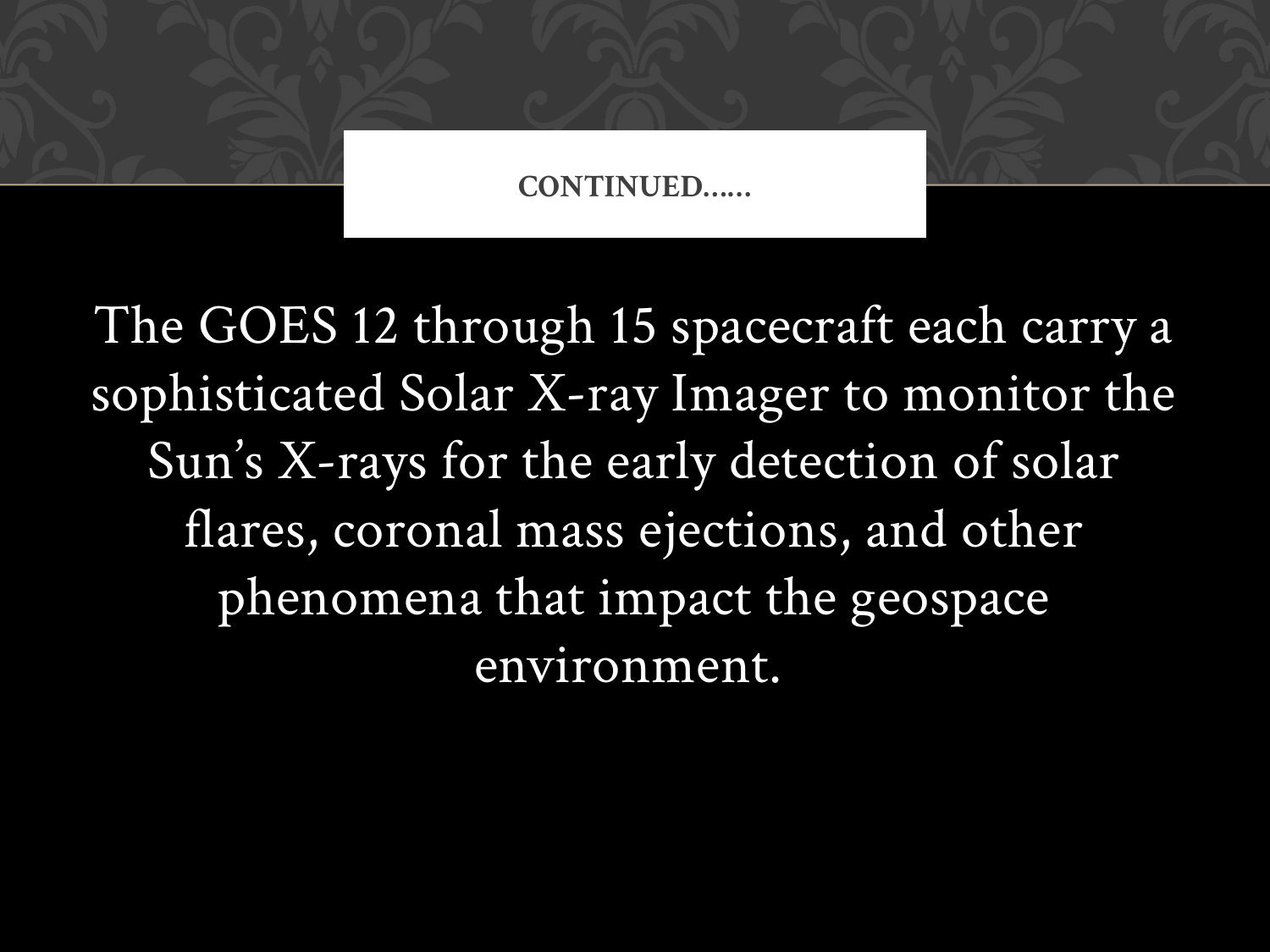

# Continued……
The GOES 12 through 15 spacecraft each carry a sophisticated Solar X-ray Imager to monitor the Sun’s X-rays for the early detection of solar flares, coronal mass ejections, and other phenomena that impact the geospace environment.